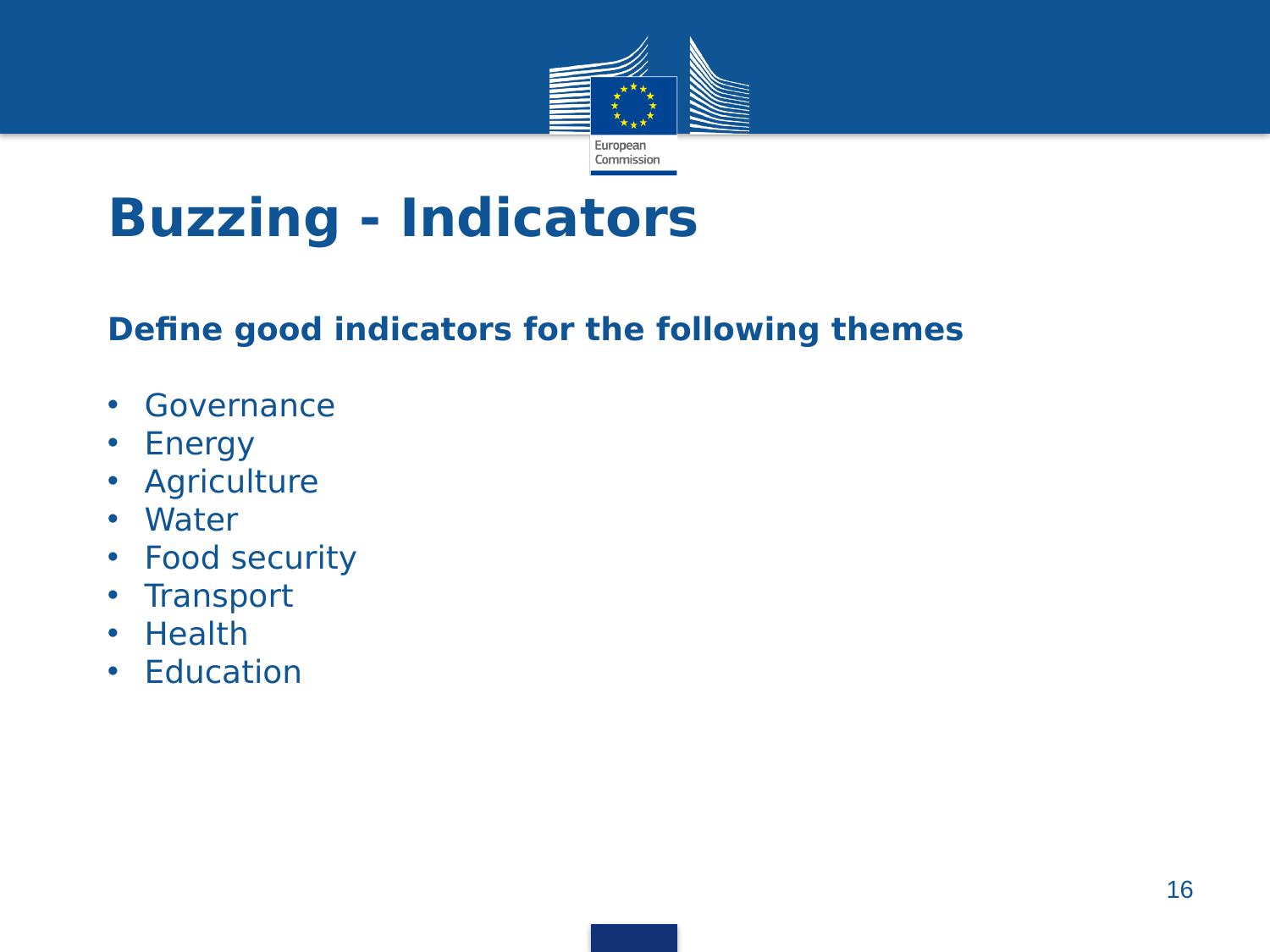

# Buzzing - Indicators

Define good indicators for the following themes

Governance
Energy
Agriculture
Water
Food security
Transport
Health
Education

16